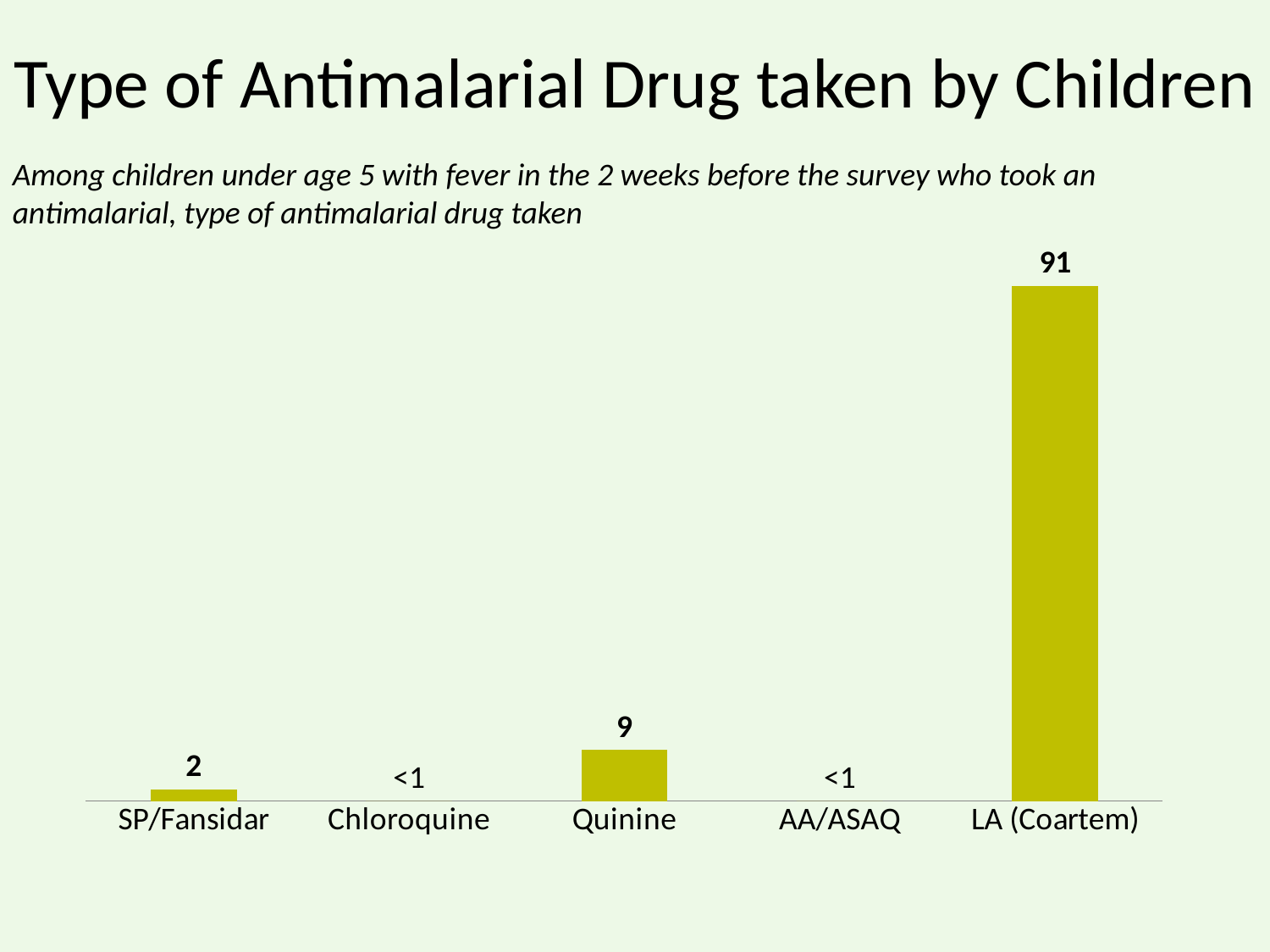

# Type of Antimalarial Drug taken by Children
Among children under age 5 with fever in the 2 weeks before the survey who took an antimalarial, type of antimalarial drug taken

### Chart

| Category | Series 1 |
|---|---|
| SP/Fansidar | 2.0 |
| Chloroquine | 0.0 |
| Quinine | 9.0 |
| AA/ASAQ | 0.0 |
| LA (Coartem) | 91.0 |